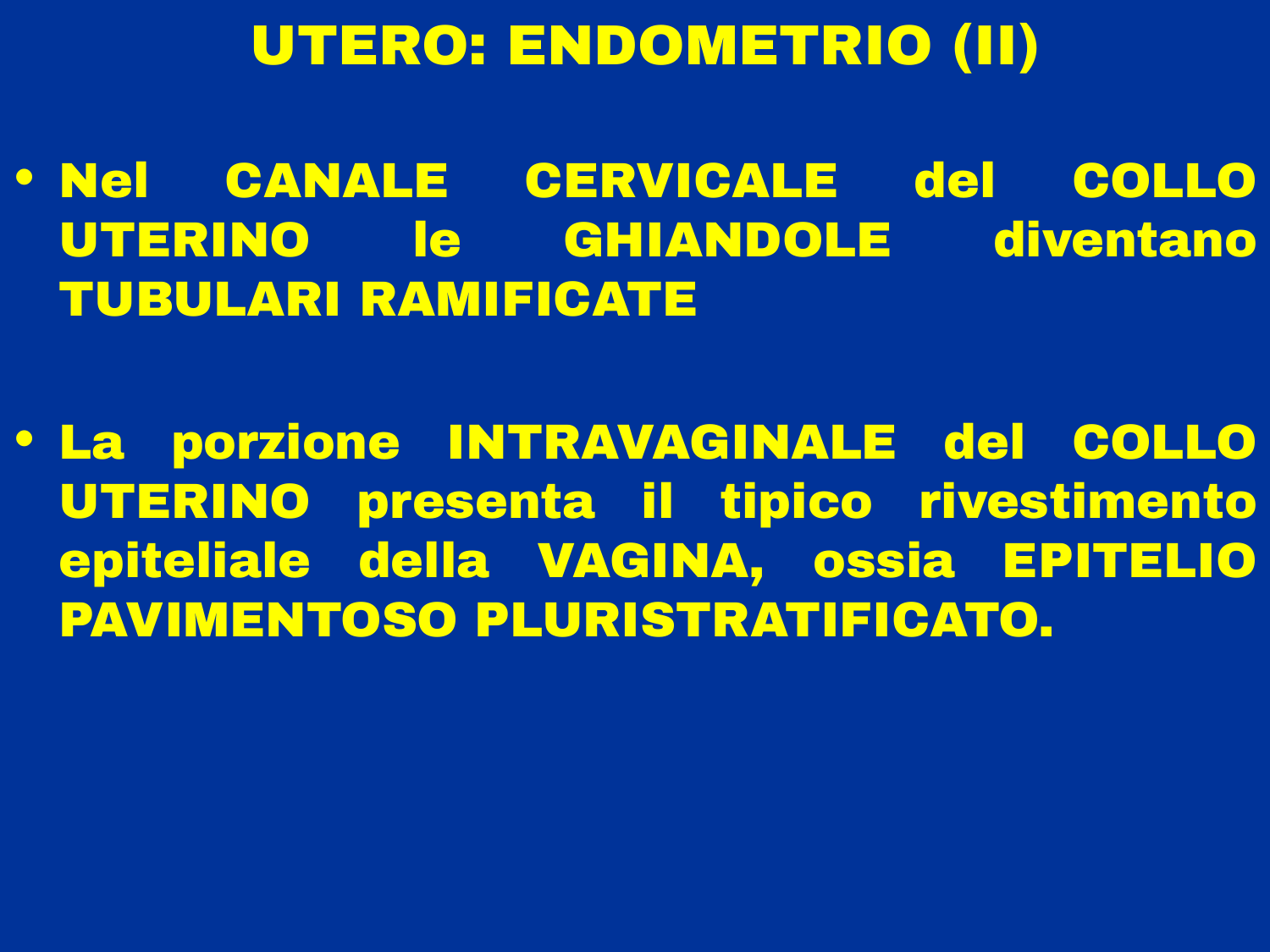

# UTERO: ENDOMETRIO (II)
Nel CANALE CERVICALE del COLLO UTERINO le GHIANDOLE diventano TUBULARI RAMIFICATE

La porzione INTRAVAGINALE del COLLO UTERINO presenta il tipico rivestimento epiteliale della VAGINA, ossia EPITELIO PAVIMENTOSO PLURISTRATIFICATO.